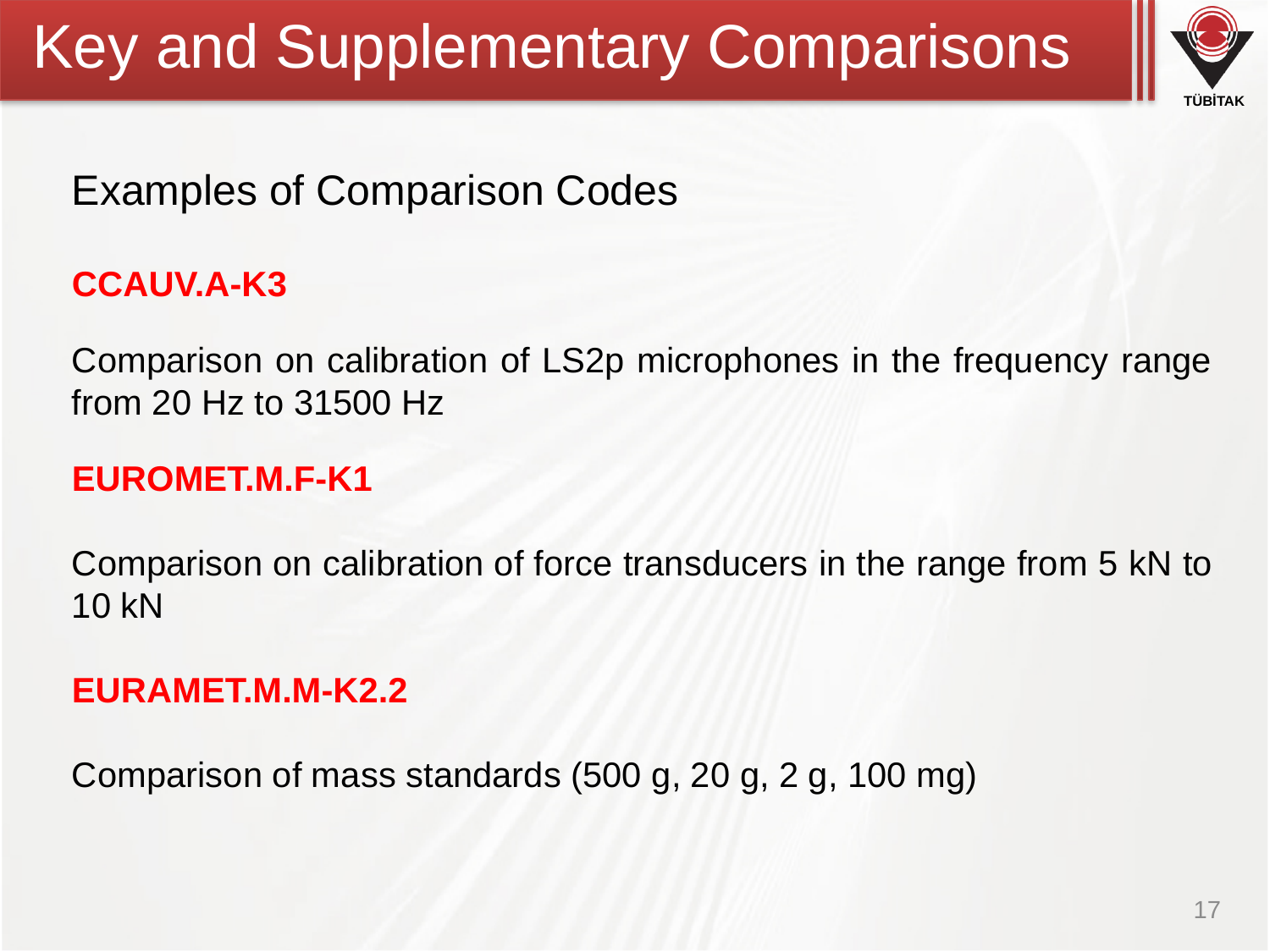

Key and Supplementary Comparisons
Examples of Comparison Codes

CCAUV.A-K3

Comparison on calibration of LS2p microphones in the frequency range from 20 Hz to 31500 Hz

EUROMET.M.F-K1

Comparison on calibration of force transducers in the range from 5 kN to 10 kN

EURAMET.M.M-K2.2

Comparison of mass standards (500 g, 20 g, 2 g, 100 mg)

17